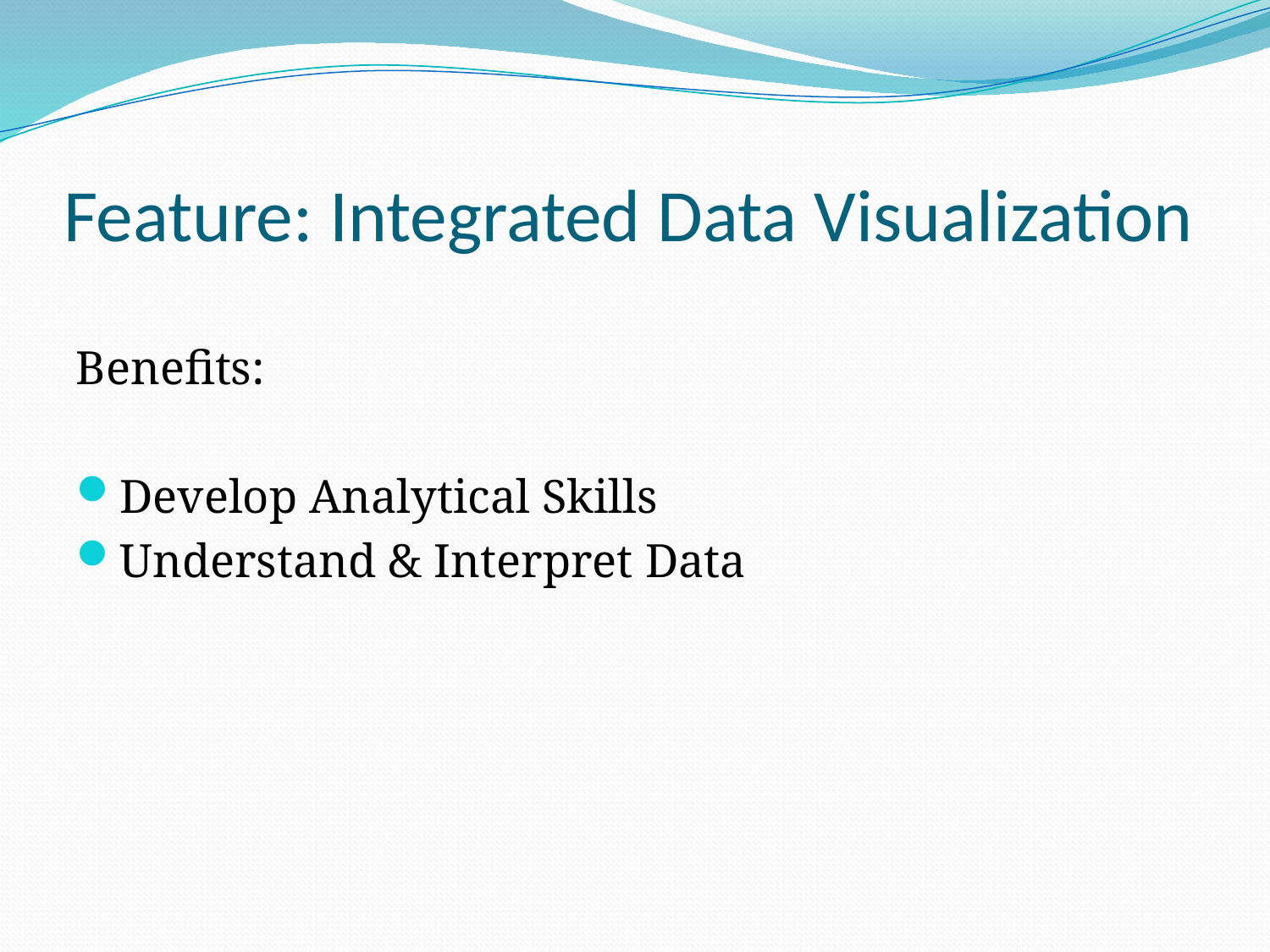

# Feature: Integrated Data Visualization

Benefits:

Develop Analytical Skills
Understand & Interpret Data